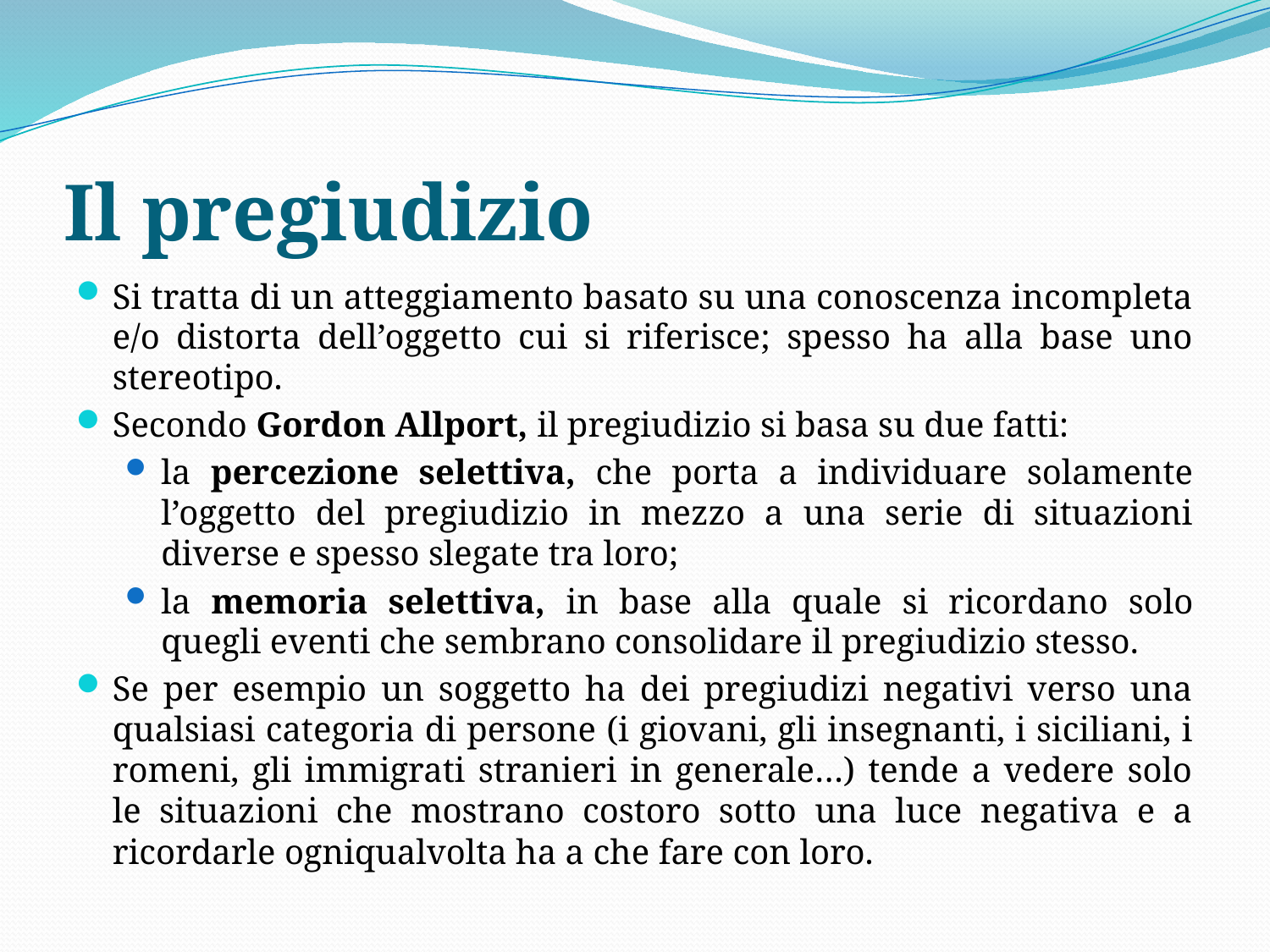

# Il pregiudizio
Si tratta di un atteggiamento basato su una conoscenza incompleta e/o distorta dell’oggetto cui si riferisce; spesso ha alla base uno stereotipo.
Secondo Gordon Allport, il pregiudizio si basa su due fatti:
la percezione selettiva, che porta a individuare solamente l’oggetto del pregiudizio in mezzo a una serie di situazioni diverse e spesso slegate tra loro;
la memoria selettiva, in base alla quale si ricordano solo quegli eventi che sembrano consolidare il pregiudizio stesso.
Se per esempio un soggetto ha dei pregiudizi negativi verso una qualsiasi categoria di persone (i giovani, gli insegnanti, i siciliani, i romeni, gli immigrati stranieri in generale…) tende a vedere solo le situazioni che mostrano costoro sotto una luce negativa e a ricordarle ogniqualvolta ha a che fare con loro.